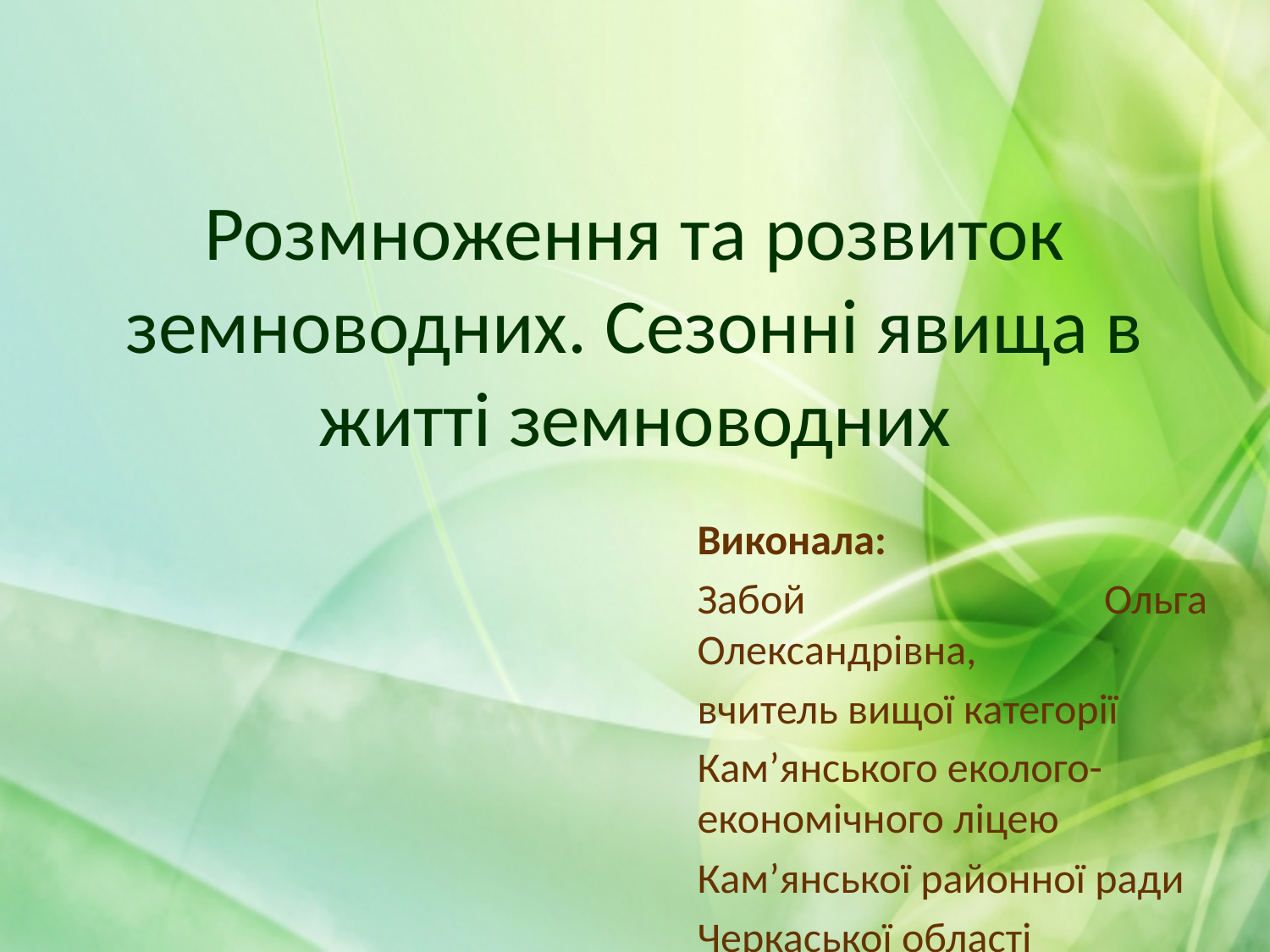

# Розмноження та розвиток земноводних. Сезонні явища в житті земноводних
Виконала:
Забой Ольга Олександрівна,
вчитель вищої категорії
Кам’янського еколого-економічного ліцею
Кам’янської районної ради
Черкаської області